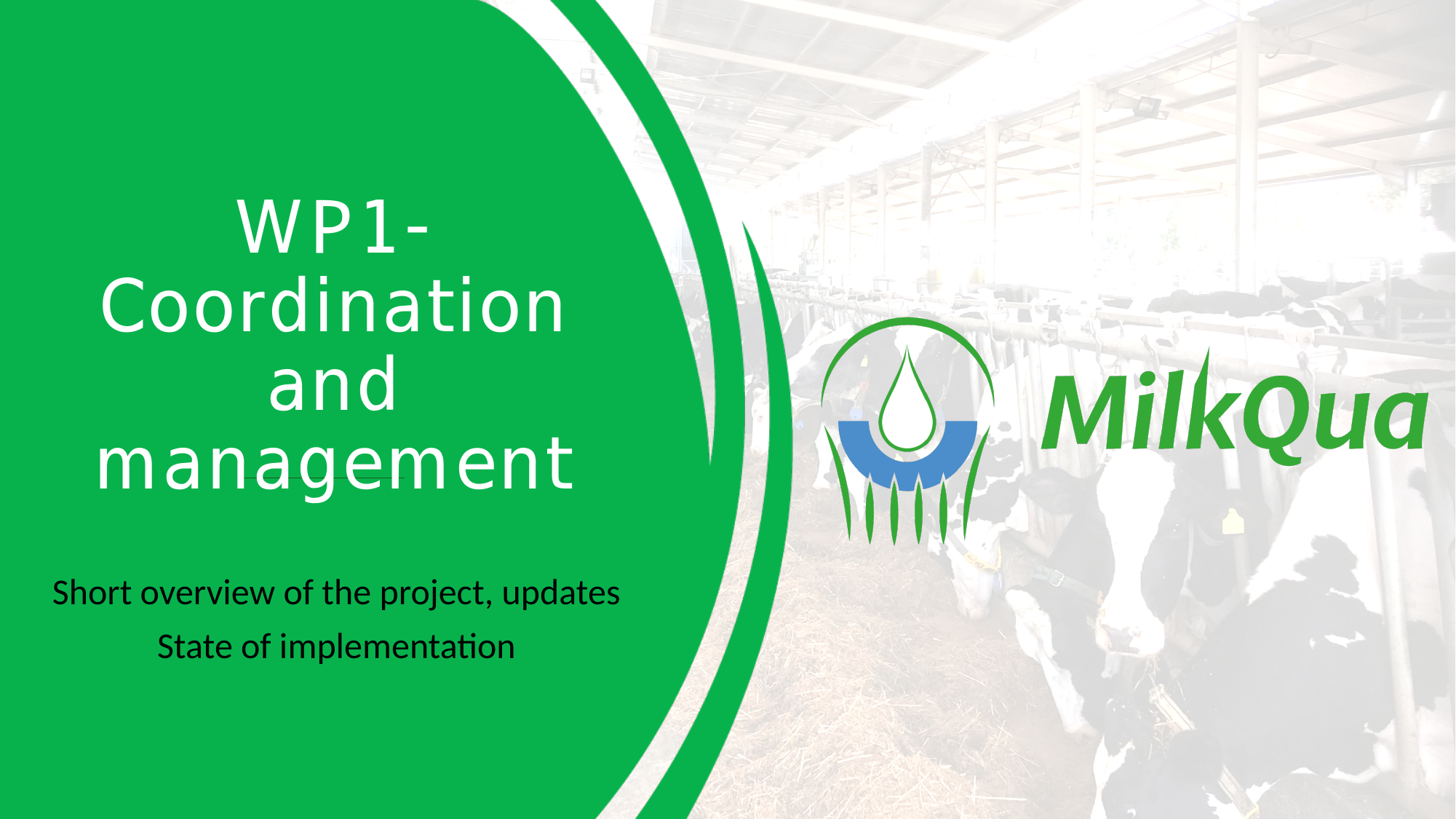

# WP1-Coordination and management
Short overview of the project, updates
State of implementation